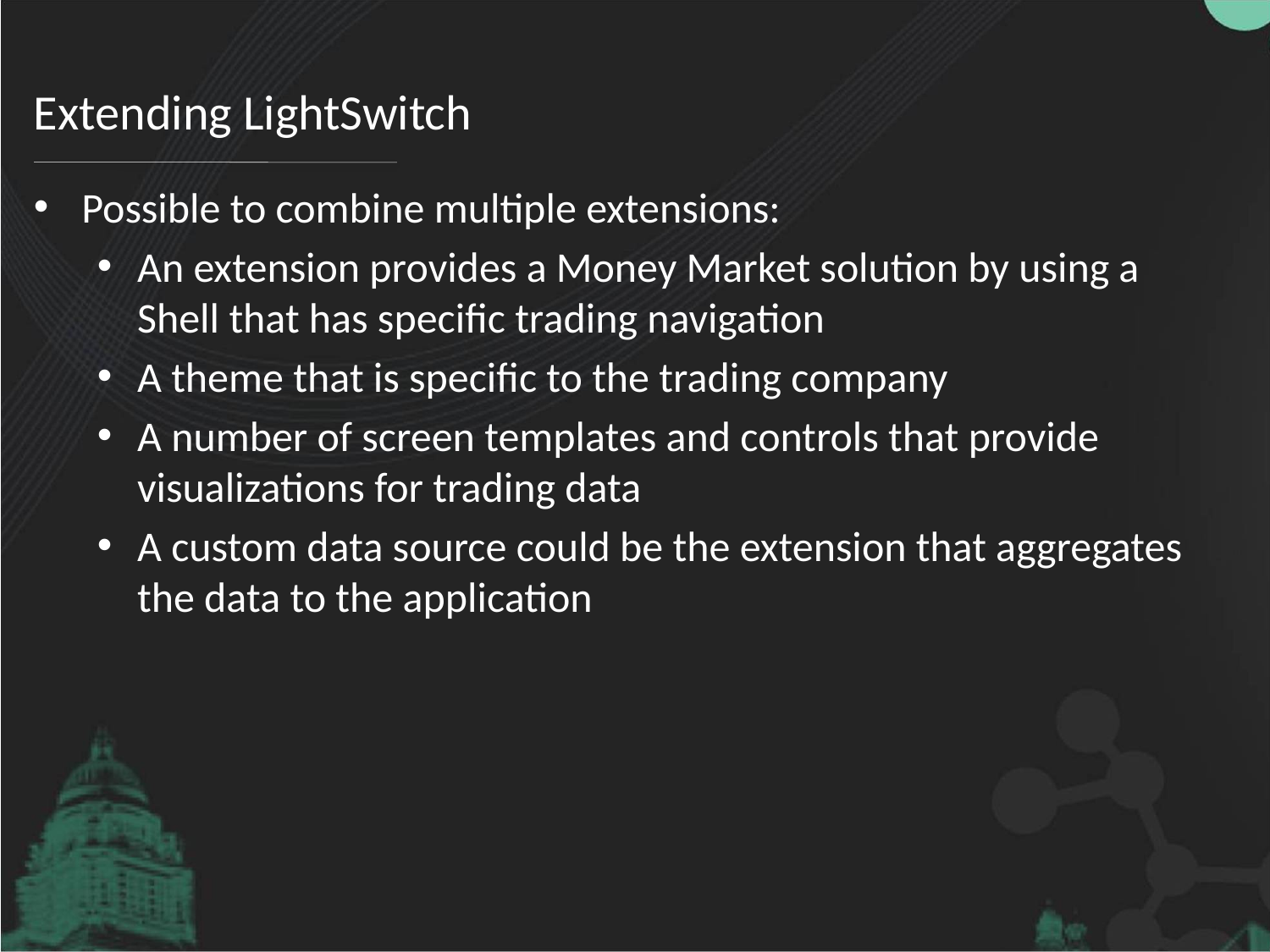

# Extending LightSwitch
Possible to combine multiple extensions:
An extension provides a Money Market solution by using a Shell that has specific trading navigation
A theme that is specific to the trading company
A number of screen templates and controls that provide visualizations for trading data
A custom data source could be the extension that aggregates the data to the application